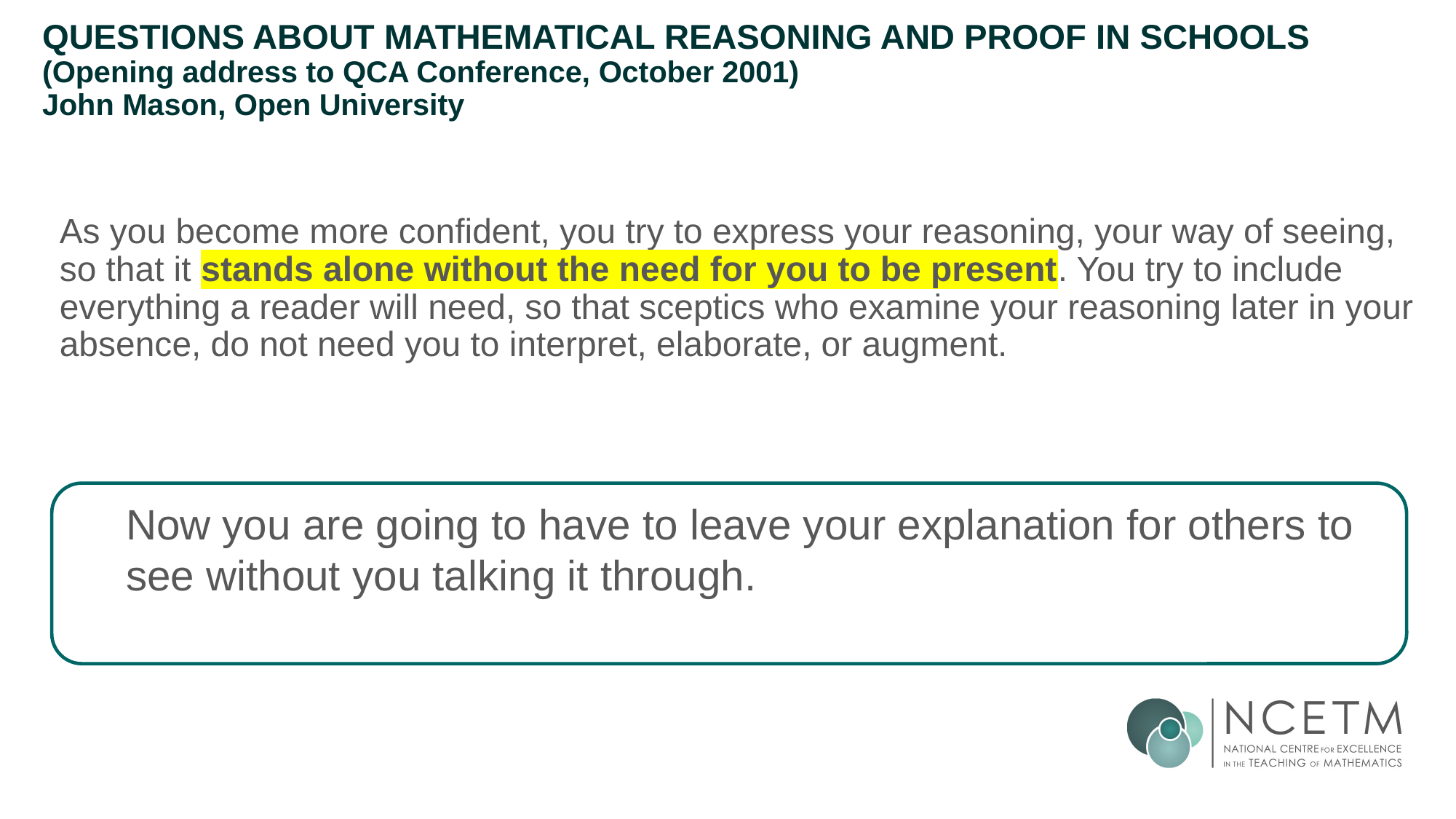

# QUESTIONS ABOUT MATHEMATICAL REASONING AND PROOF IN SCHOOLS (Opening address to QCA Conference, October 2001) John Mason, Open University
As you become more confident, you try to express your reasoning, your way of seeing, so that it stands alone without the need for you to be present. You try to include everything a reader will need, so that sceptics who examine your reasoning later in your absence, do not need you to interpret, elaborate, or augment.

Now you are going to have to leave your explanation for others to see without you talking it through.